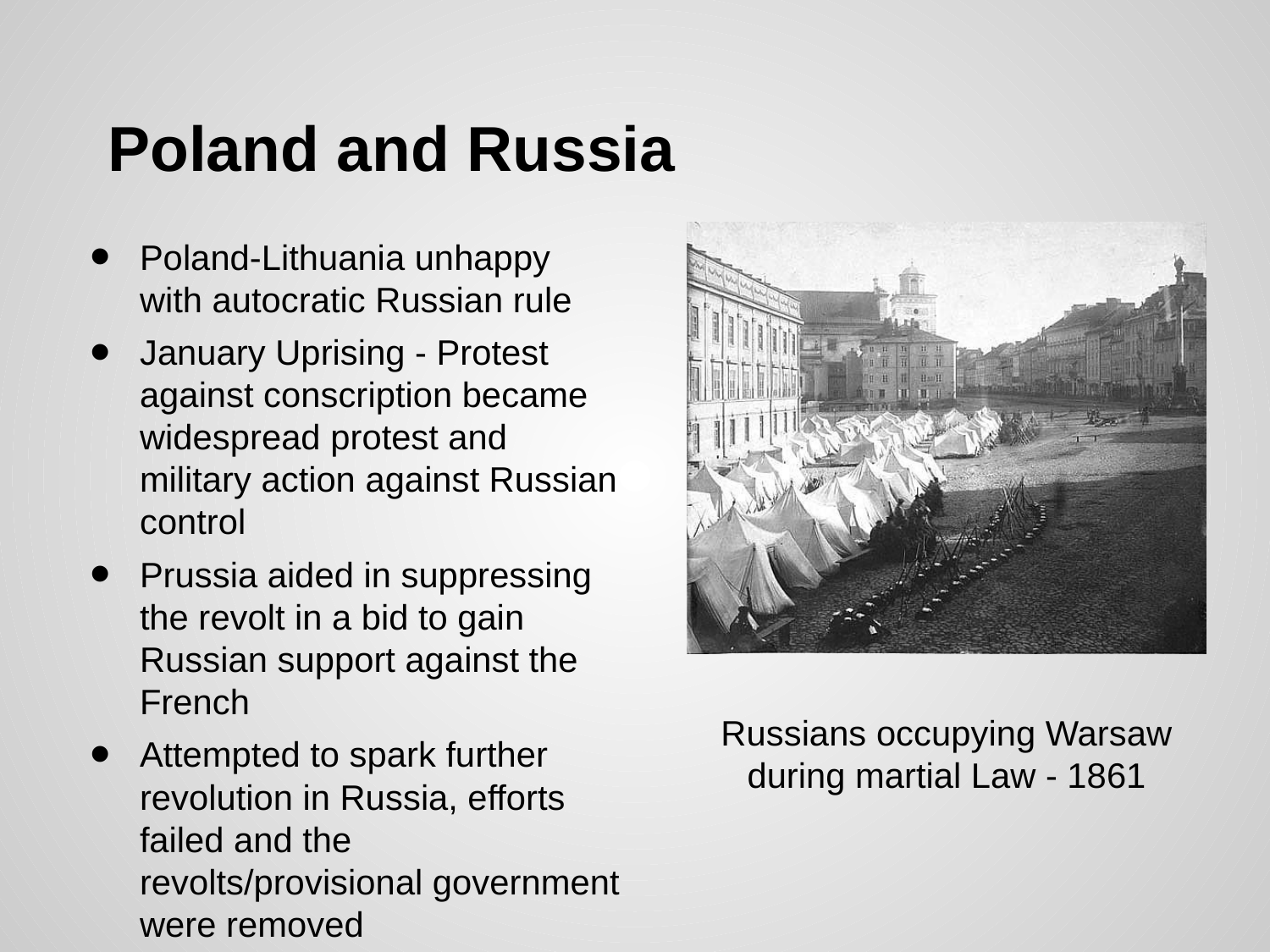

# Poland and Russia
Poland-Lithuania unhappy with autocratic Russian rule
January Uprising - Protest against conscription became widespread protest and military action against Russian control
Prussia aided in suppressing the revolt in a bid to gain Russian support against the French
Attempted to spark further revolution in Russia, efforts failed and the revolts/provisional government were removed

Russians occupying Warsaw during martial Law - 1861